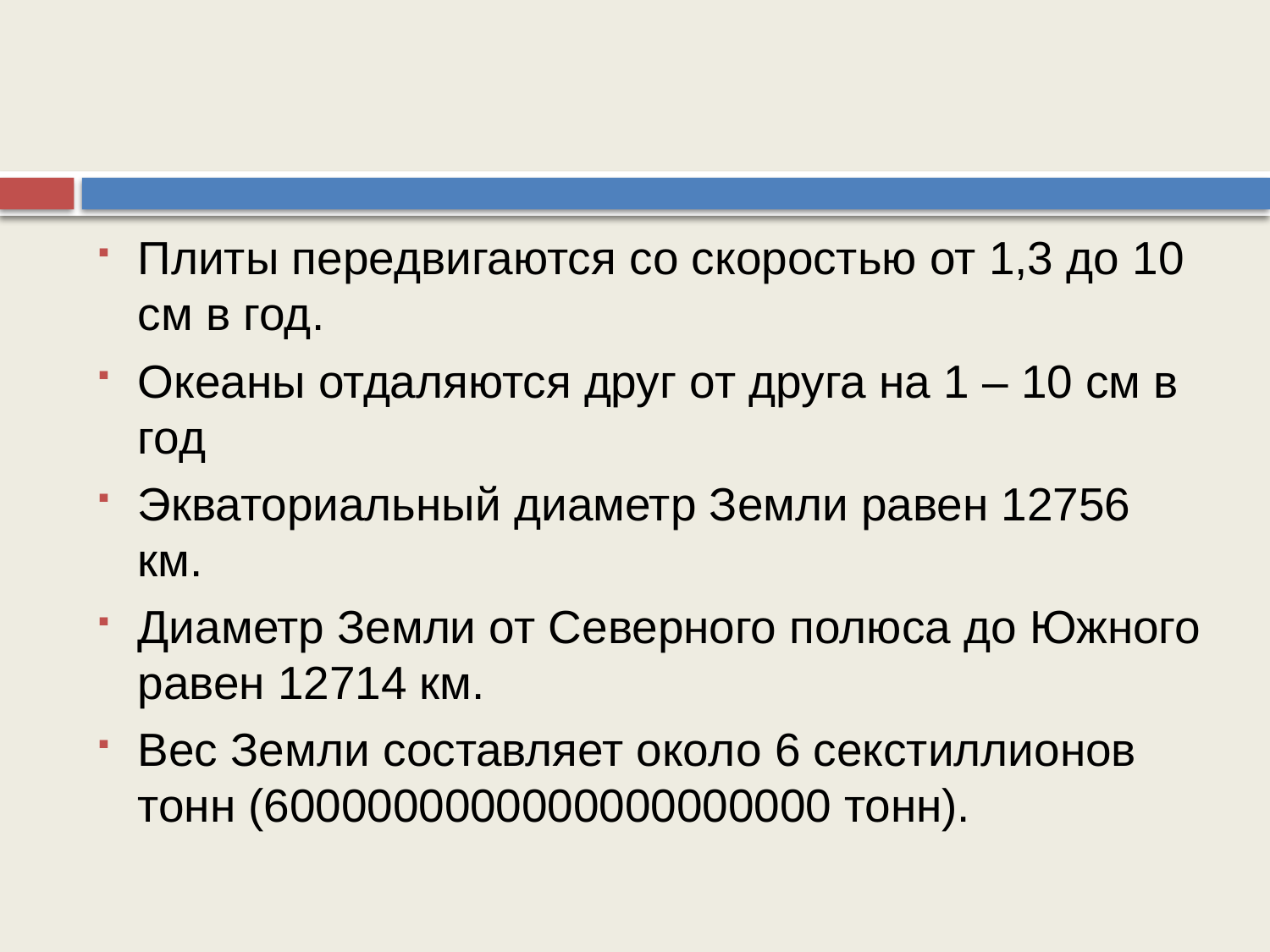

#
Плиты передвигаются со скоростью от 1,3 до 10 см в год.
Океаны отдаляются друг от друга на 1 – 10 см в год
Экваториальный диаметр Земли равен 12756 км.
Диаметр Земли от Северного полюса до Южного равен 12714 км.
Вес Земли составляет около 6 секстиллионов тонн (6000000000000000000000 тонн).